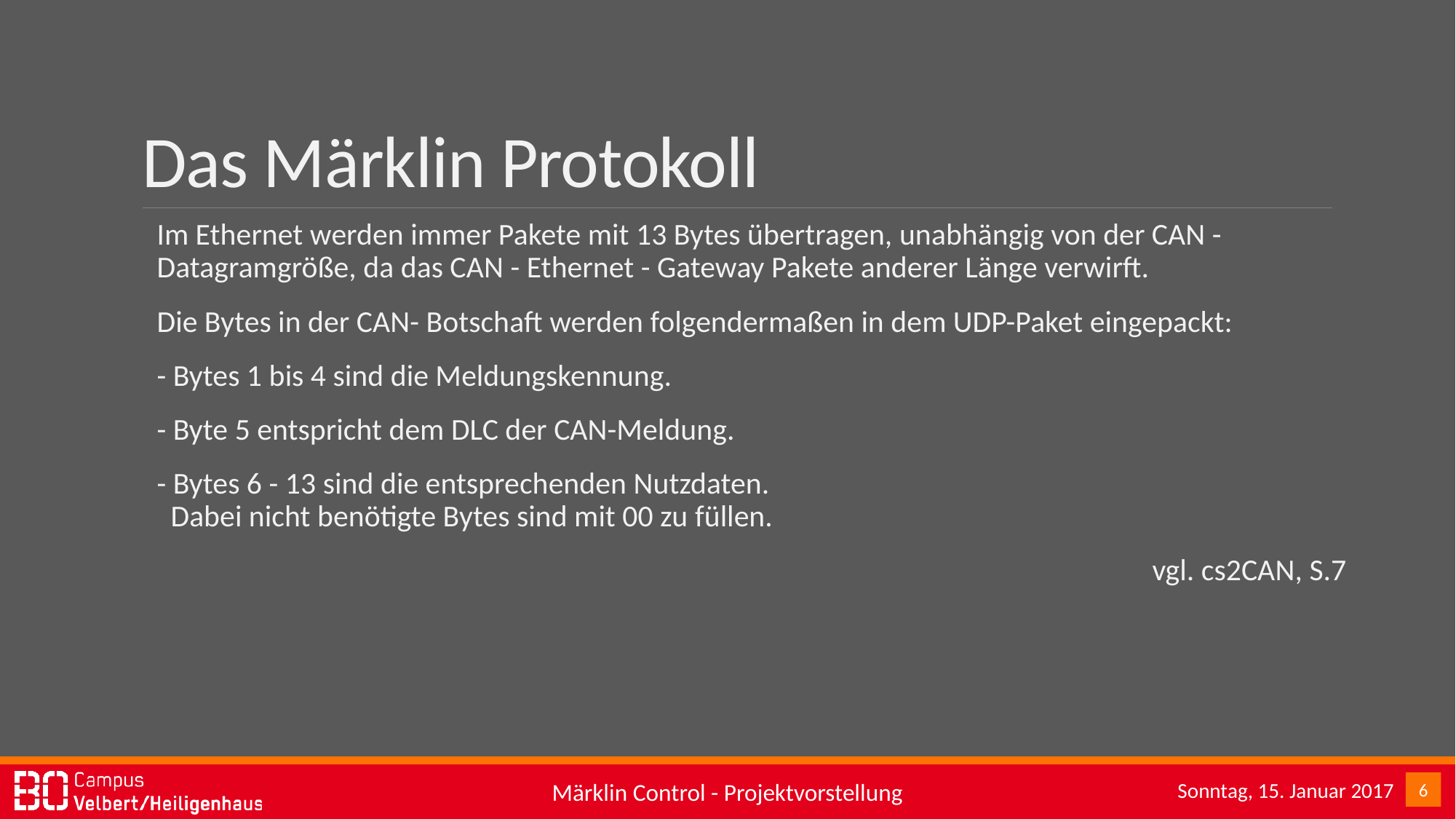

# Das Märklin Protokoll
Im Ethernet werden immer Pakete mit 13 Bytes übertragen, unabhängig von der CAN - Datagramgröße, da das CAN - Ethernet - Gateway Pakete anderer Länge verwirft.
Die Bytes in der CAN- Botschaft werden folgendermaßen in dem UDP-Paket eingepackt:
- Bytes 1 bis 4 sind die Meldungskennung.
- Byte 5 entspricht dem DLC der CAN-Meldung.
- Bytes 6 - 13 sind die entsprechenden Nutzdaten.
  Dabei nicht benötigte Bytes sind mit 00 zu füllen.
vgl. cs2CAN, S.7
Sonntag, 15. Januar 2017
6